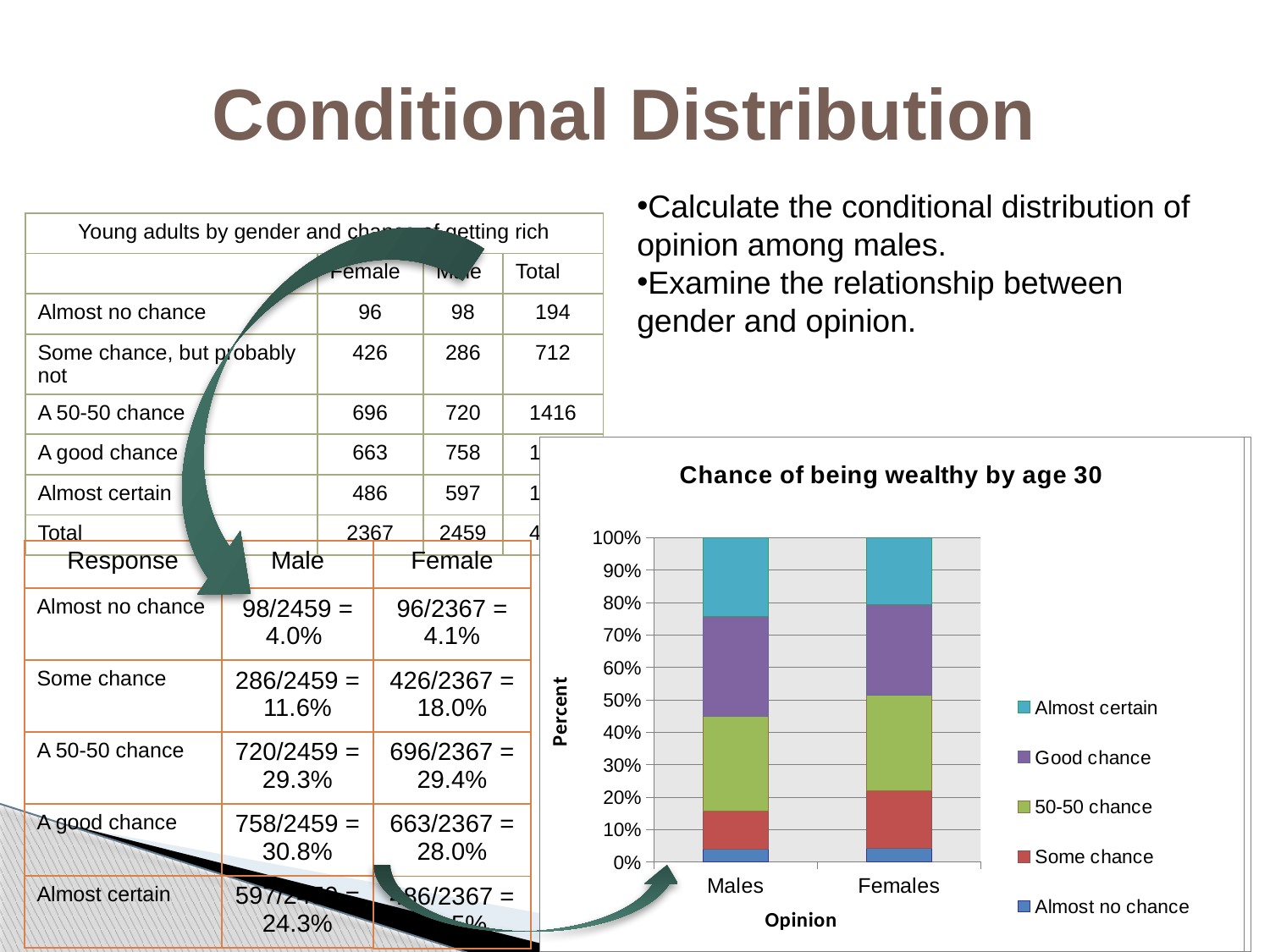

Conditional Distribution
Calculate the conditional distribution of opinion among males.
Examine the relationship between gender and opinion.

| Young adults by gender and chance of getting rich |  |  |  |
| --- | --- | --- | --- |
|  | Female | Male | Total |
| Almost no chance | 96 | 98 | 194 |
| Some chance, but probably not | 426 | 286 | 712 |
| A 50-50 chance | 696 | 720 | 1416 |
| A good chance | 663 | 758 | 1421 |
| Almost certain | 486 | 597 | 1083 |
| Total | 2367 | 2459 | 4826 |

### Chart: Chance of being wealthy by age 30

| Category | Almost no chance | Some chance | 50-50 chance | Good chance | Almost certain |
|---|---|---|---|---|---|
| Males | 4.0 | 11.6 | 29.3 | 30.8 | 24.3 |
| Females | 4.1 | 18.0 | 29.4 | 28.0 | 20.5 |

### Chart: Chance of being wealthy by age 30

| Category | Males |  |
|---|---|---|
| Almost no chance | 4.0 | None |
| Some chance | 11.6 | None |
| 50-50 chance | 29.3 | None |
| Good chance | 30.8 | None |
| Almost certain | 24.3 | None |

### Chart: Chance of being wealthy by age 30

| Category | Males | Females |
|---|---|---|
| Almost no chance | 4.0 | 4.1 |
| Some chance | 11.6 | 18.0 |
| 50-50 chance | 29.3 | 29.4 |
| Good chance | 30.8 | 28.0 |
| Almost certain | 24.3 | 20.5 |
| Response | Male |
| --- | --- |
| Almost no chance | 98/2459 = 4.0% |
| Some chance | 286/2459 = 11.6% |
| A 50-50 chance | 720/2459 = 29.3% |
| A good chance | 758/2459 = 30.8% |
| Almost certain | 597/2459 = 24.3% |
| Female |
| --- |
| 96/2367 = 4.1% |
| 426/2367 = 18.0% |
| 696/2367 = 29.4% |
| 663/2367 = 28.0% |
| 486/2367 = 20.5% |